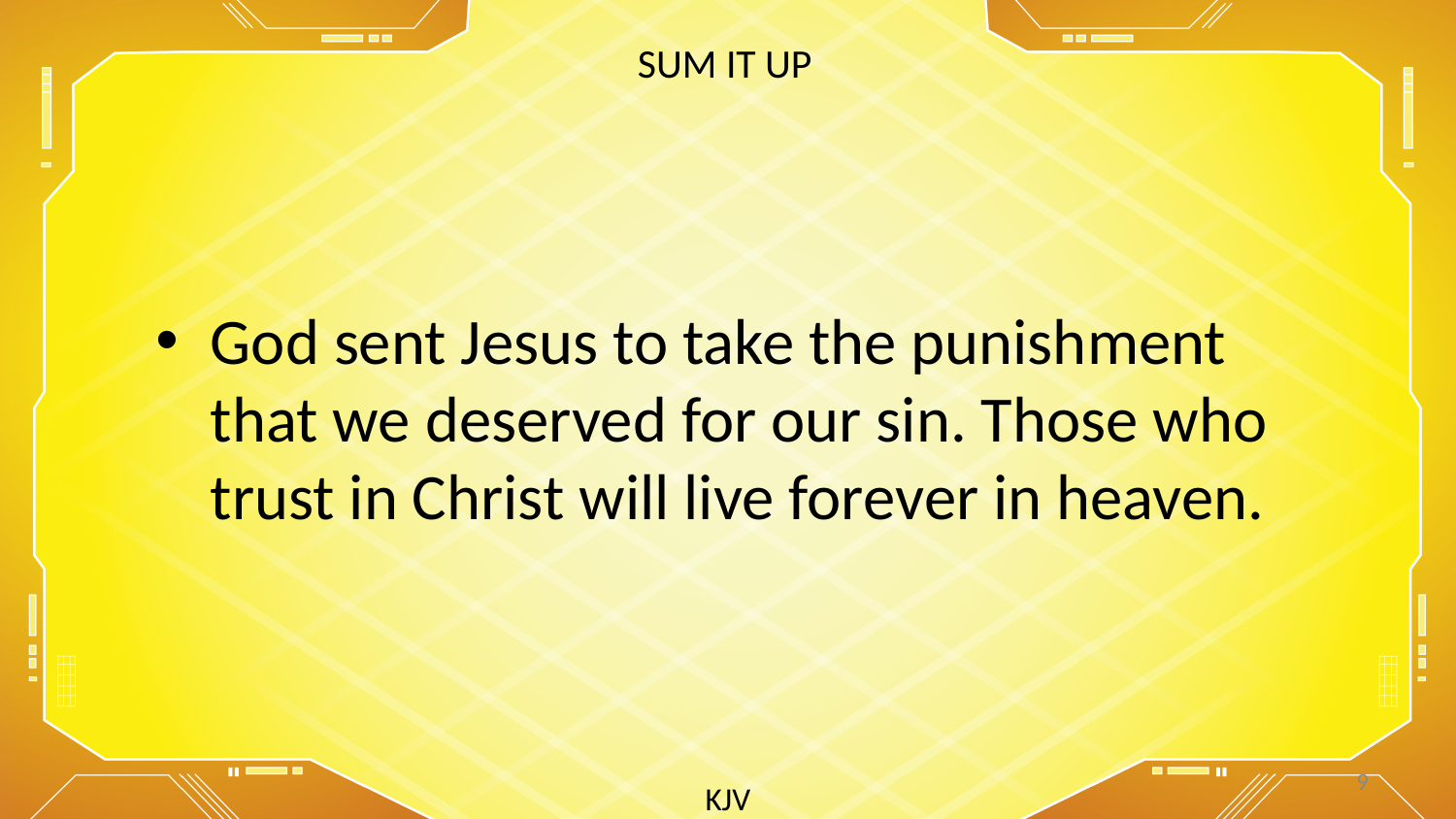

SUM IT UP
God sent Jesus to take the punishment that we deserved for our sin. Those who trust in Christ will live forever in heaven.
9
KJV